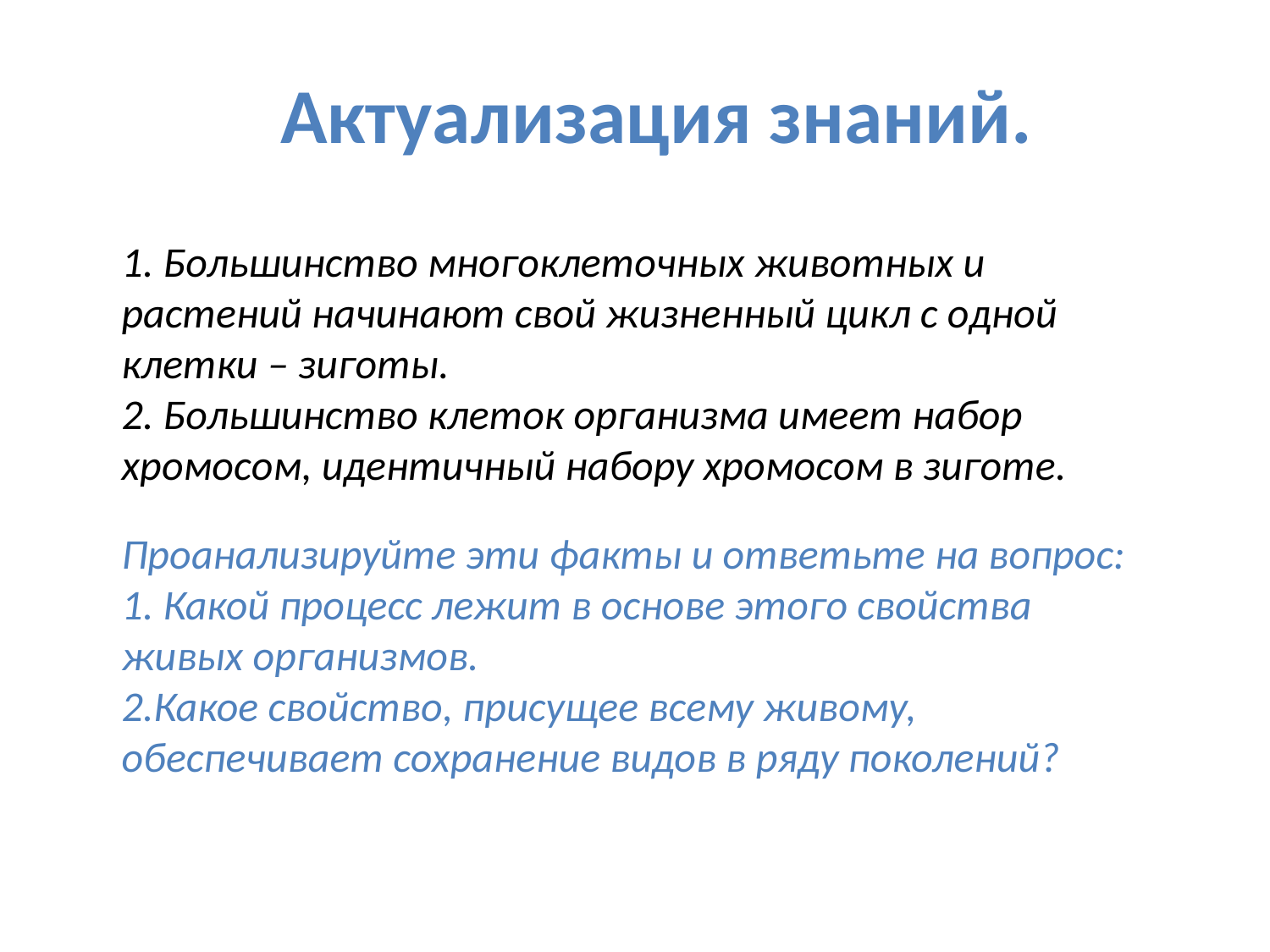

Актуализация знаний.
1. Большинство многоклеточных животных и растений начинают свой жизненный цикл с одной клетки – зиготы.
2. Большинство клеток организма имеет набор хромосом, идентичный набору хромосом в зиготе.
Проанализируйте эти факты и ответьте на вопрос:
1. Какой процесс лежит в основе этого свойства живых организмов.
2.Какое свойство, присущее всему живому, обеспечивает сохранение видов в ряду поколений?